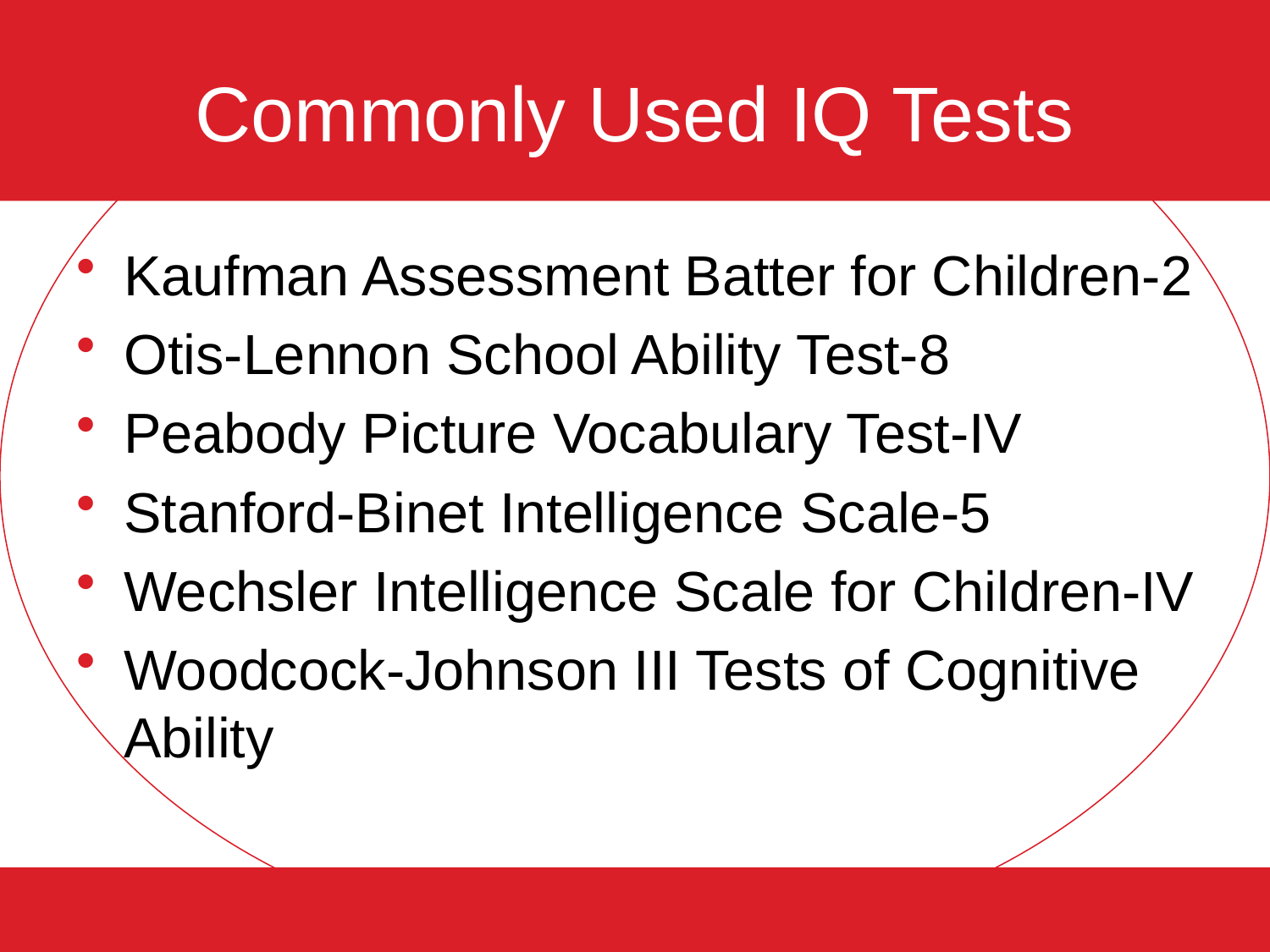

# Commonly Used IQ Tests
Kaufman Assessment Batter for Children-2
Otis-Lennon School Ability Test-8
Peabody Picture Vocabulary Test-IV
Stanford-Binet Intelligence Scale-5
Wechsler Intelligence Scale for Children-IV
Woodcock-Johnson III Tests of Cognitive Ability